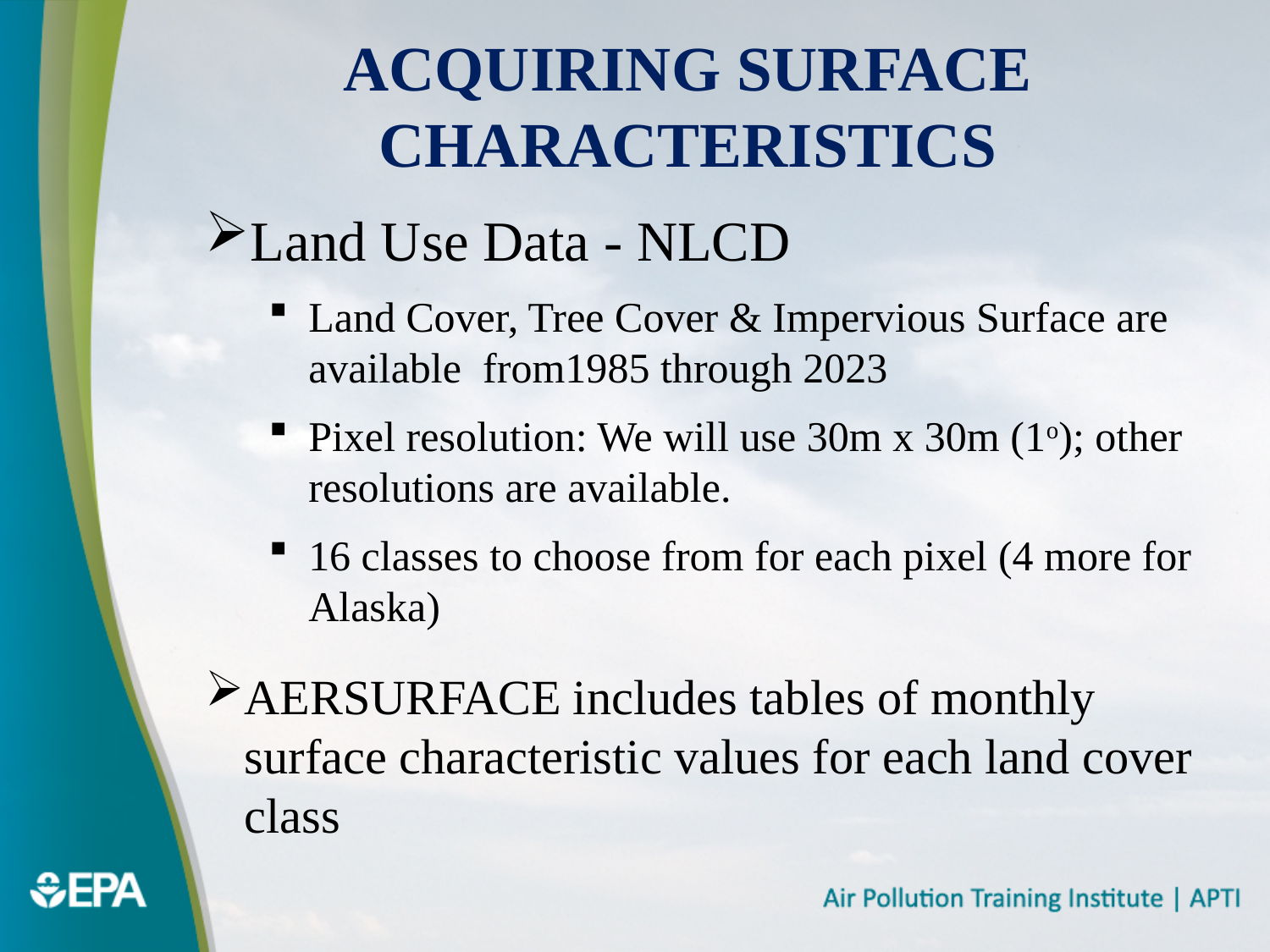

# Acquiring Surface Characteristics
Land Use Data - NLCD
Land Cover, Tree Cover & Impervious Surface are available  from1985 through 2023
Pixel resolution: We will use 30m x 30m (1o); other resolutions are available.
16 classes to choose from for each pixel (4 more for Alaska)
AERSURFACE includes tables of monthly surface characteristic values for each land cover class